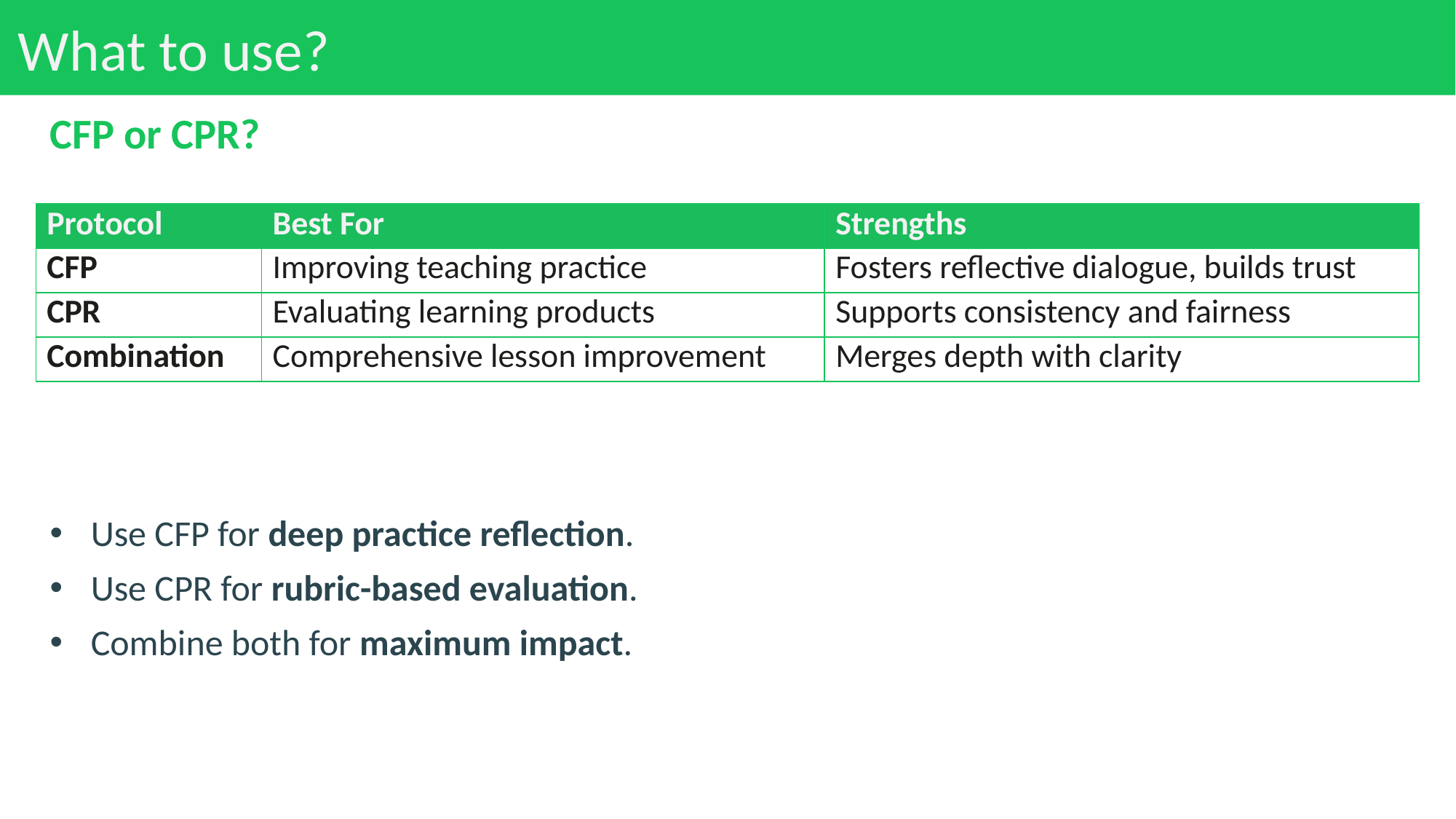

# What to use?
CFP or CPR?
| Protocol | Best For | Strengths |
| --- | --- | --- |
| CFP | Improving teaching practice | Fosters reflective dialogue, builds trust |
| CPR | Evaluating learning products | Supports consistency and fairness |
| Combination | Comprehensive lesson improvement | Merges depth with clarity |
Use CFP for deep practice reflection.
Use CPR for rubric-based evaluation.
Combine both for maximum impact.